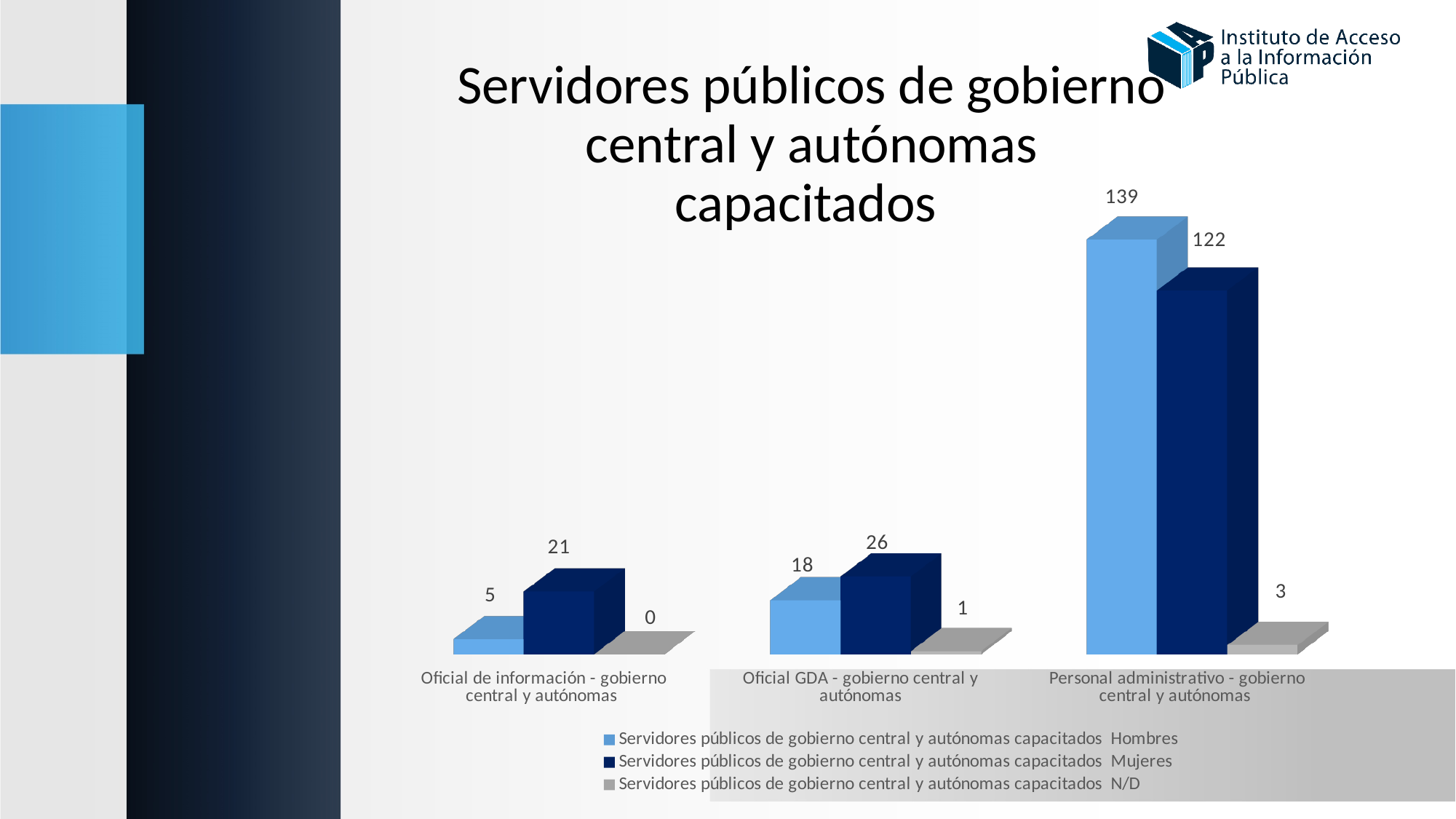

# Servidores públicos de gobierno central y autónomas capacitados

[unsupported chart]